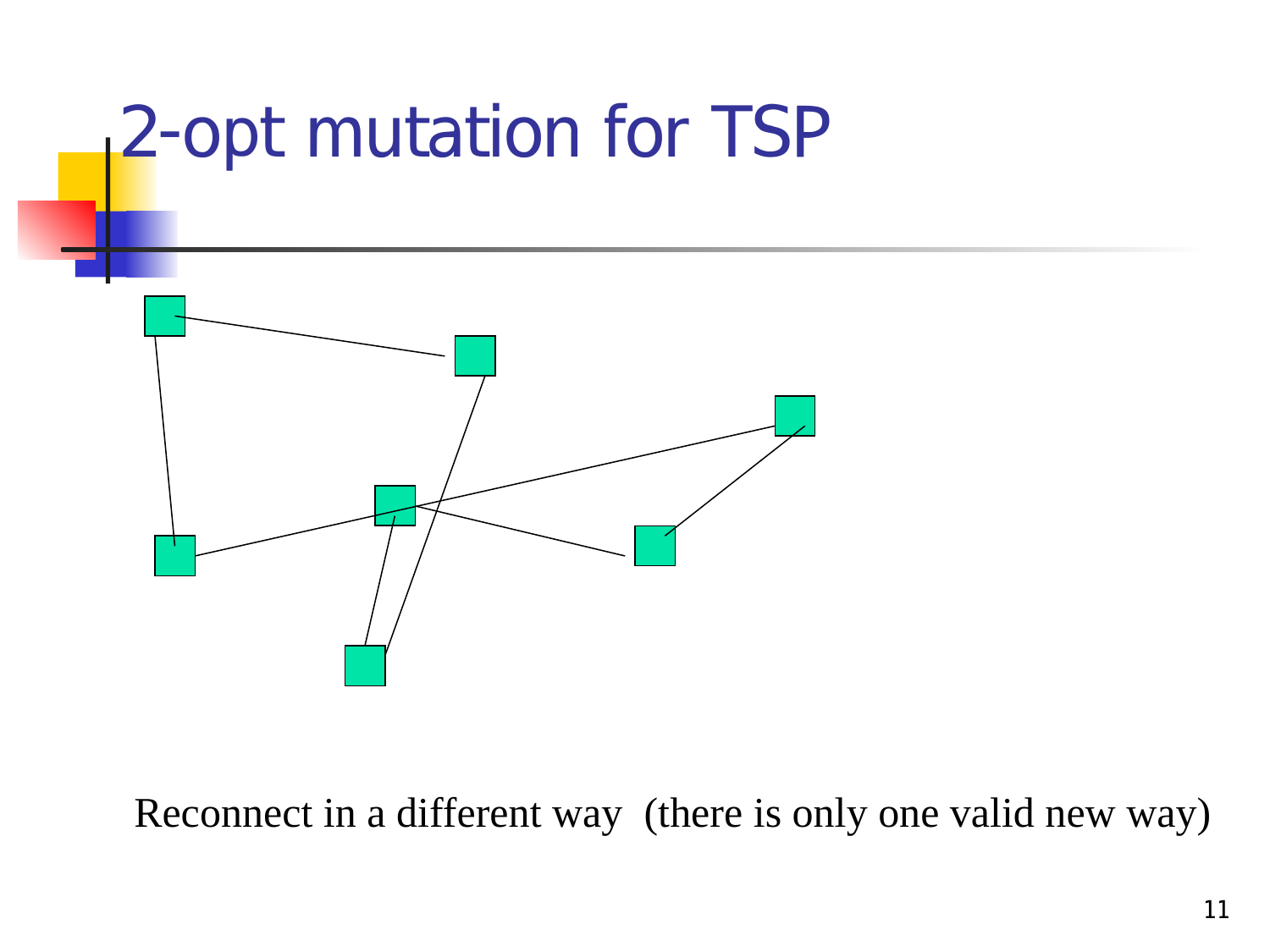

# 2-opt mutation for TSP

Reconnect in a different way  (there is only one valid new way)
11